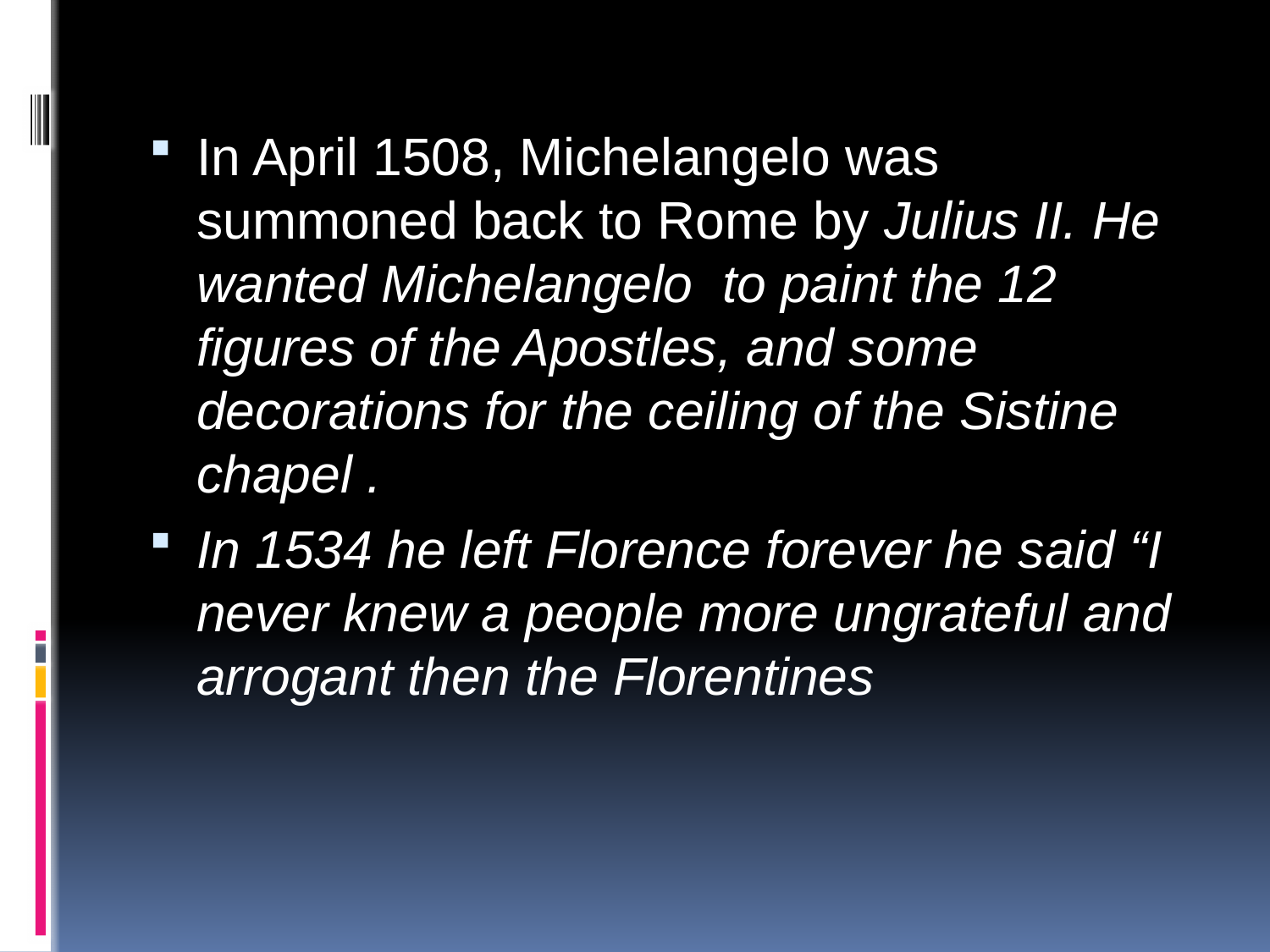

In April 1508, Michelangelo was summoned back to Rome by Julius II. He wanted Michelangelo  to paint the 12 figures of the Apostles, and some decorations for the ceiling of the Sistine chapel .
In 1534 he left Florence forever he said “I never knew a people more ungrateful and arrogant then the Florentines